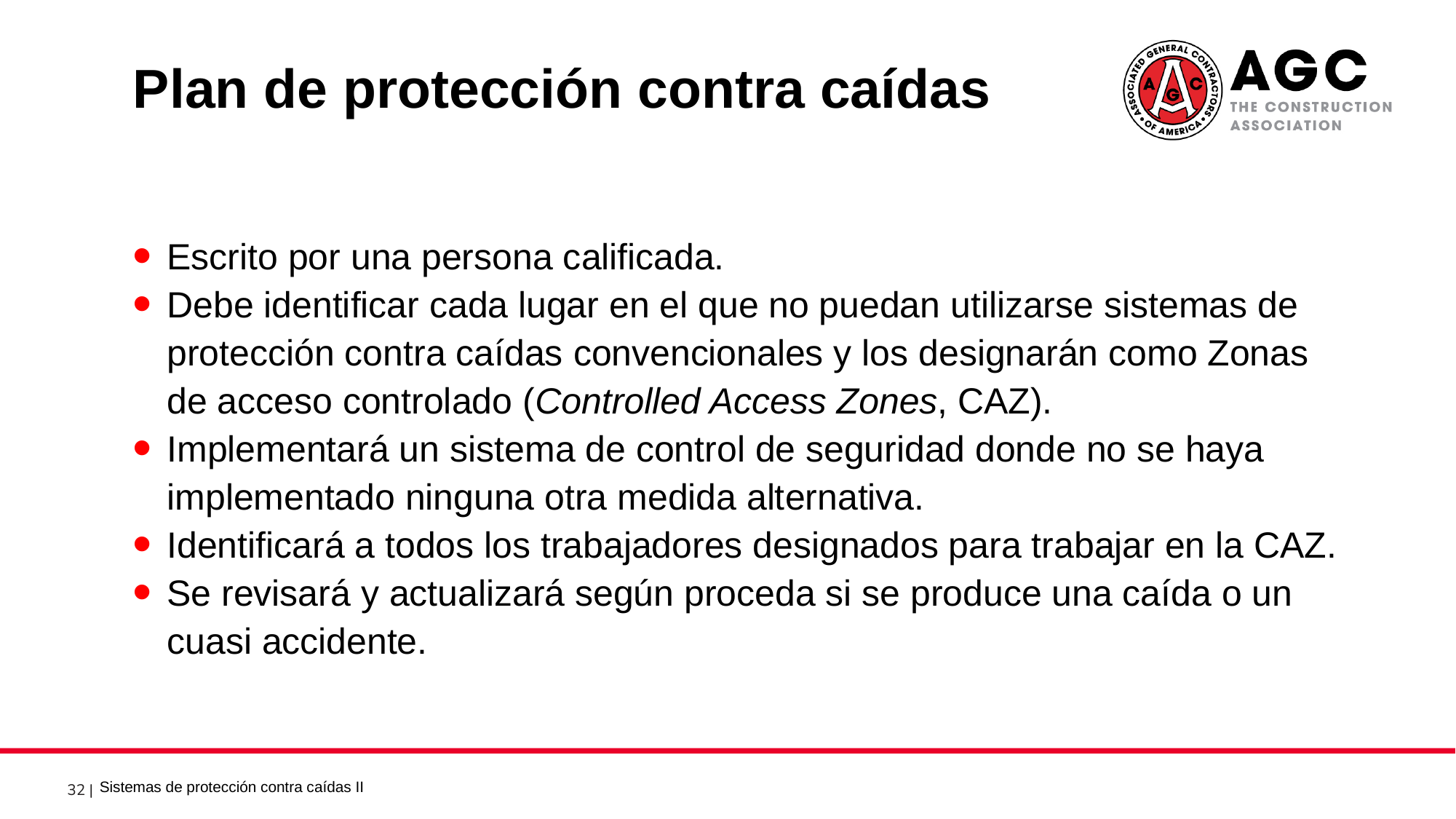

Plan de protección contra caídas 4
Escrito por una persona calificada.
Debe identificar cada lugar en el que no puedan utilizarse sistemas de protección contra caídas convencionales y los designarán como Zonas de acceso controlado (Controlled Access Zones, CAZ).
Implementará un sistema de control de seguridad donde no se haya implementado ninguna otra medida alternativa.
Identificará a todos los trabajadores designados para trabajar en la CAZ.
Se revisará y actualizará según proceda si se produce una caída o un cuasi accidente.
Sistemas de protección contra caídas II